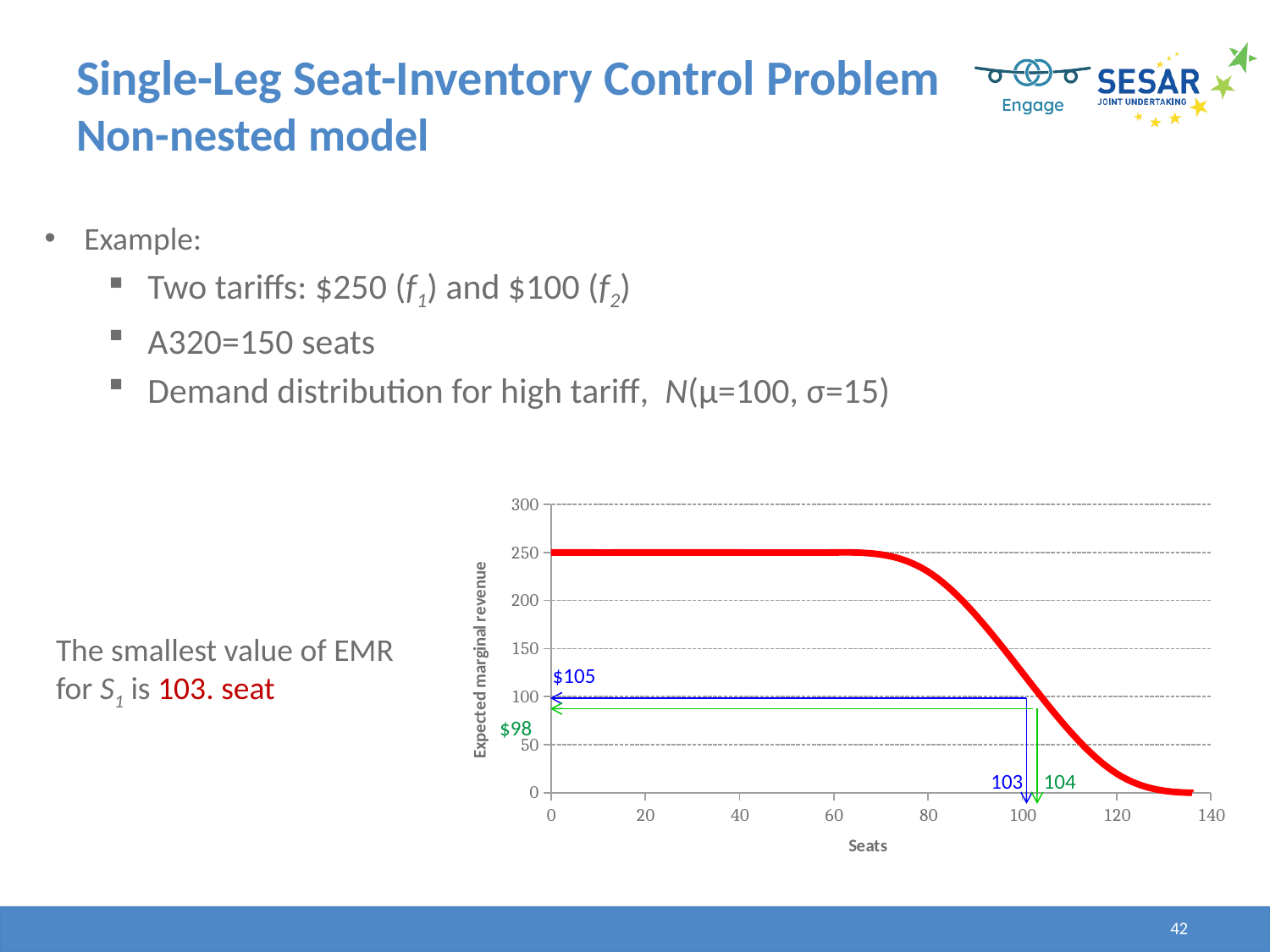

# Single-Leg Seat-Inventory Control Problem Non-nested model
Example:
Two tariffs: $250 (f1) and $100 (f2)
A320=150 seats
Demand distribution for high tariff,  N(µ=100, σ=15)

### Chart

| Category |  |
|---|---|
The smallest value of EMR for S1 is 103. seat
$105
$98
104
103
42